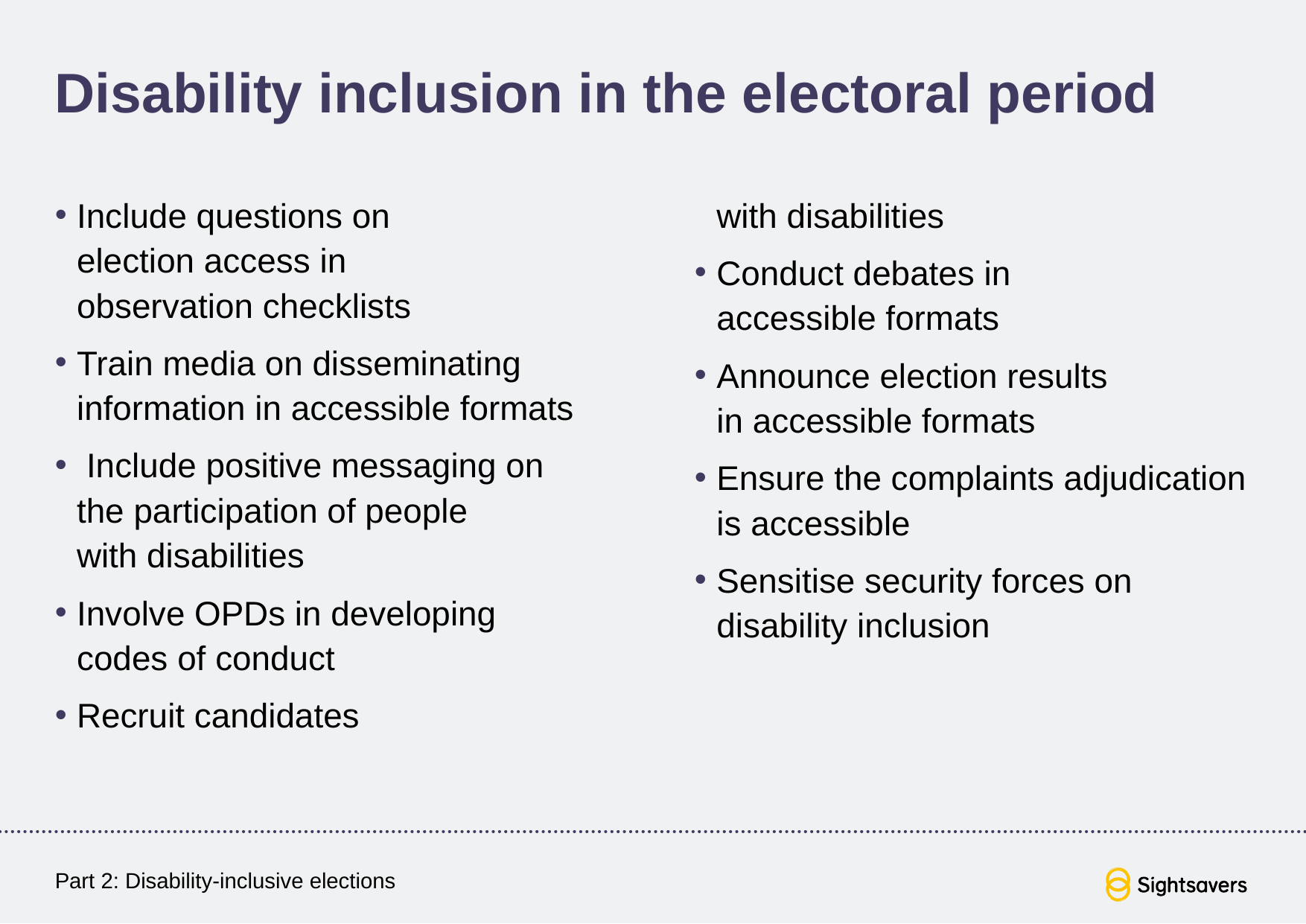

# Disability inclusion in the electoral period
Include questions on
election access in
observation checklists
Train media on disseminating information in accessible formats
 Include positive messaging on
the participation of people
with disabilities
Involve OPDs in developing
codes of conduct
Recruit candidates
with disabilities
Conduct debates in
accessible formats
Announce election results
in accessible formats
Ensure the complaints adjudication is accessible
Sensitise security forces on disability inclusion
Part 2: Disability-inclusive elections